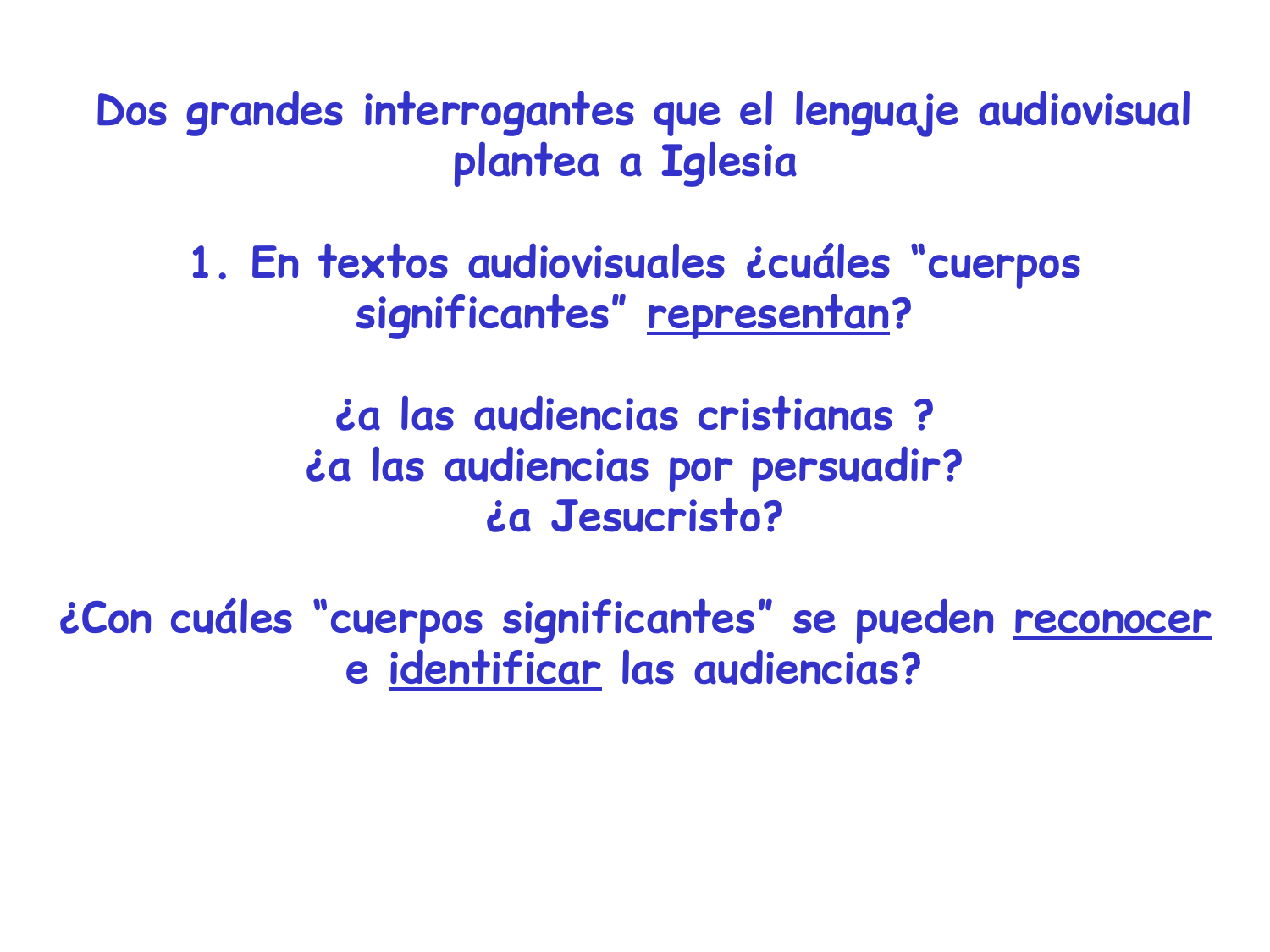

Dos grandes interrogantes que el lenguaje audiovisual plantea a Iglesia

1. En textos audiovisuales ¿cuáles “cuerpos significantes” representan?

¿a las audiencias cristianas ?
¿a las audiencias por persuadir?
¿a Jesucristo?

¿Con cuáles “cuerpos significantes” se pueden reconocer e identificar las audiencias?